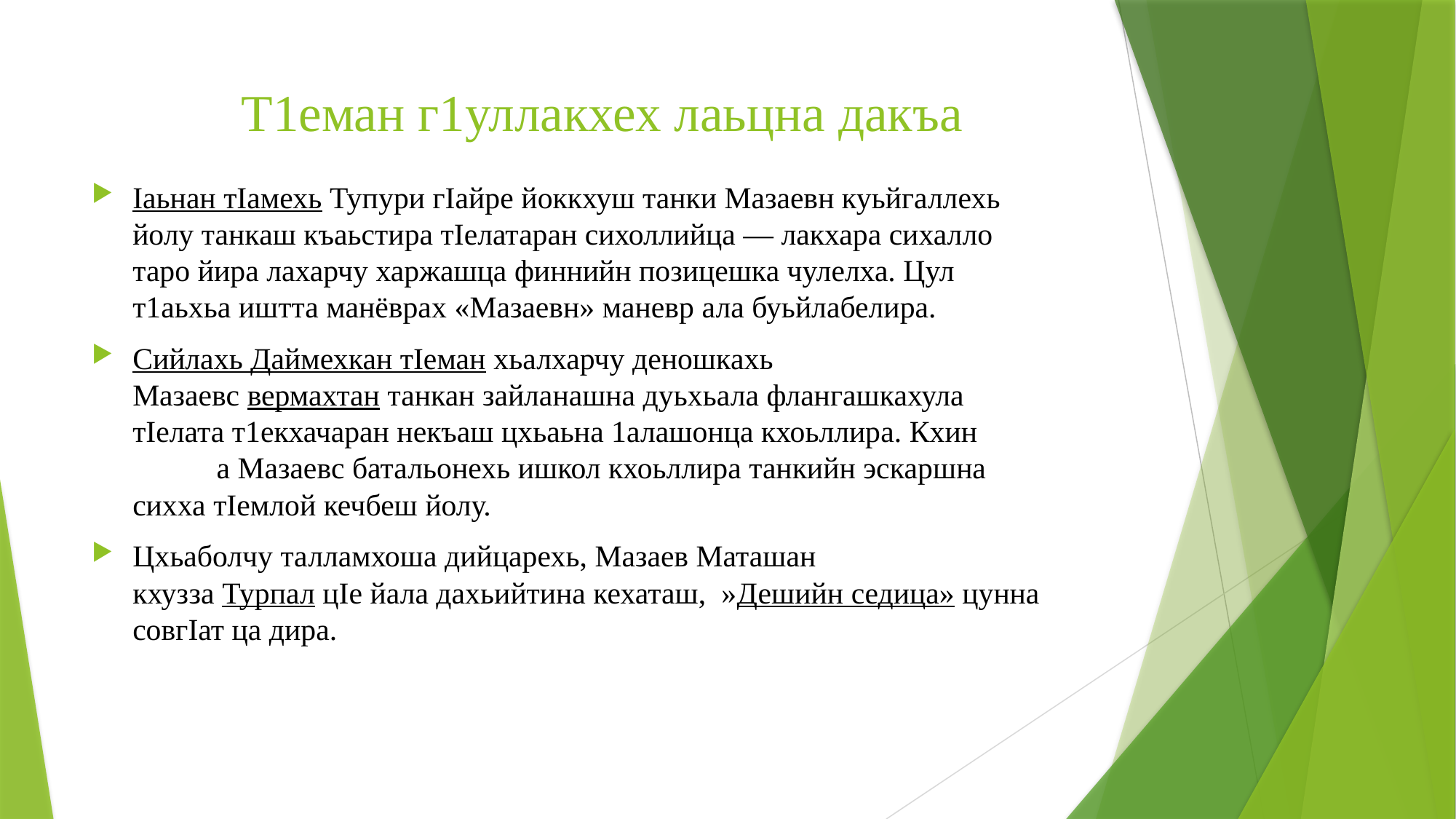

# Т1еман г1уллакхех лаьцна дакъа
Ӏаьнан тӀамехь Тупури гӀайре йоккхуш танки Мазаевн куьйгаллехь йолу танкаш къаьстира тӀелатаран сихоллийца — лакхара сихалло таро йира лахарчу харжашца финнийн позицешка чулелха. Цул т1аьхьа иштта манёврах «Мазаевн» маневр ала буьйлабелира.
Сийлахь Даймехкан тӀеман хьалхарчу деношкахь Мазаевс вермахтан танкан зайланашна дуьхьала флангашкахула тӀелата т1екхачаран некъаш цхьаьна 1алашонца кхоьллира. Кхин                    а Мазаевс батальонехь ишкол кхоьллира танкийн эскаршна сихха тӀемлой кечбеш йолу.
Цхьаболчу талламхоша дийцарехь, Мазаев Маташан кхузза Турпал цӀе йала дахьийтина кехаташ,  »Дешийн седица» цунна совгӀат ца дира.